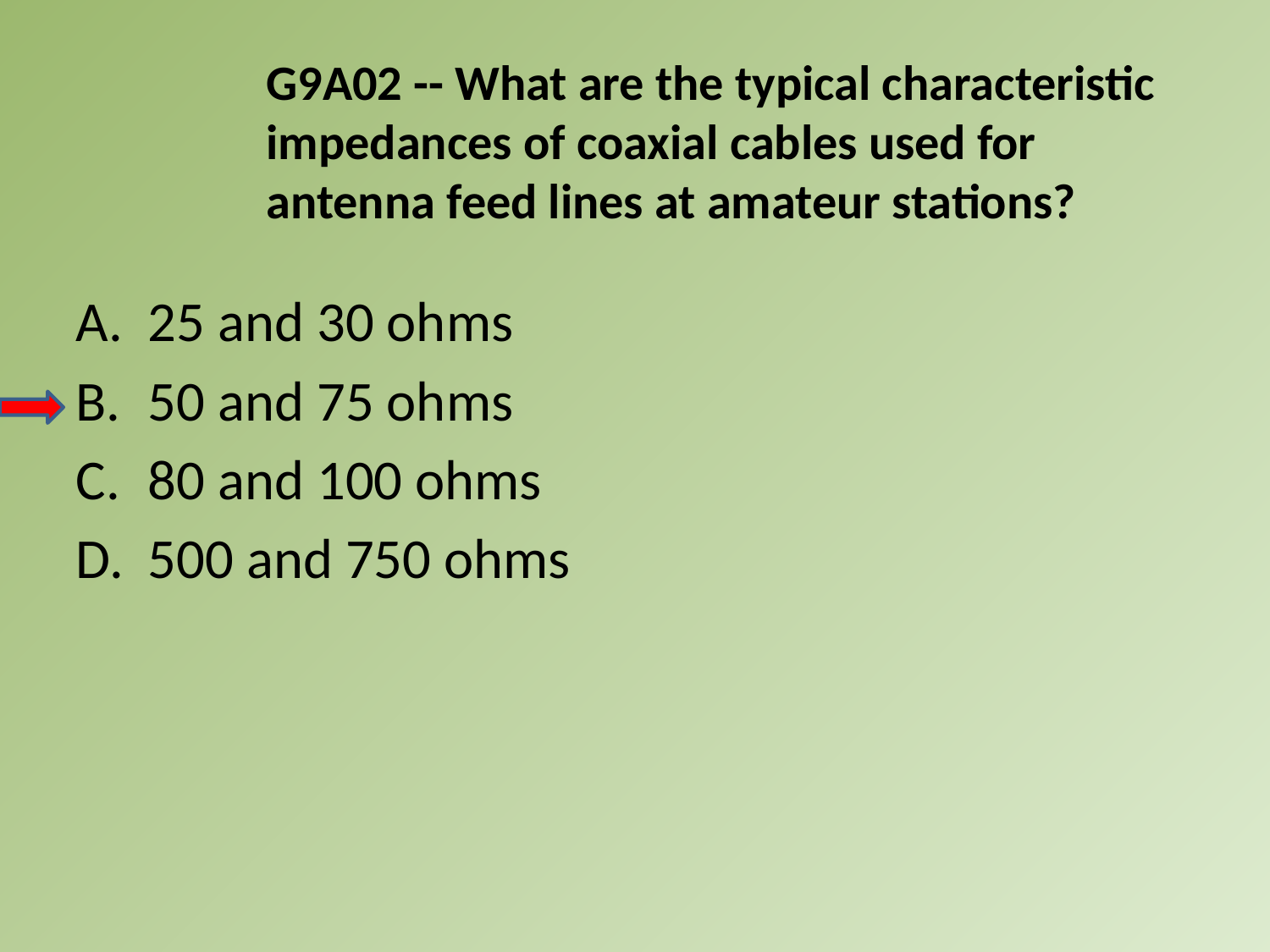

G9A02 -- What are the typical characteristic impedances of coaxial cables used for antenna feed lines at amateur stations?
A.	25 and 30 ohms
B.	50 and 75 ohms
C.	80 and 100 ohms
D.	500 and 750 ohms